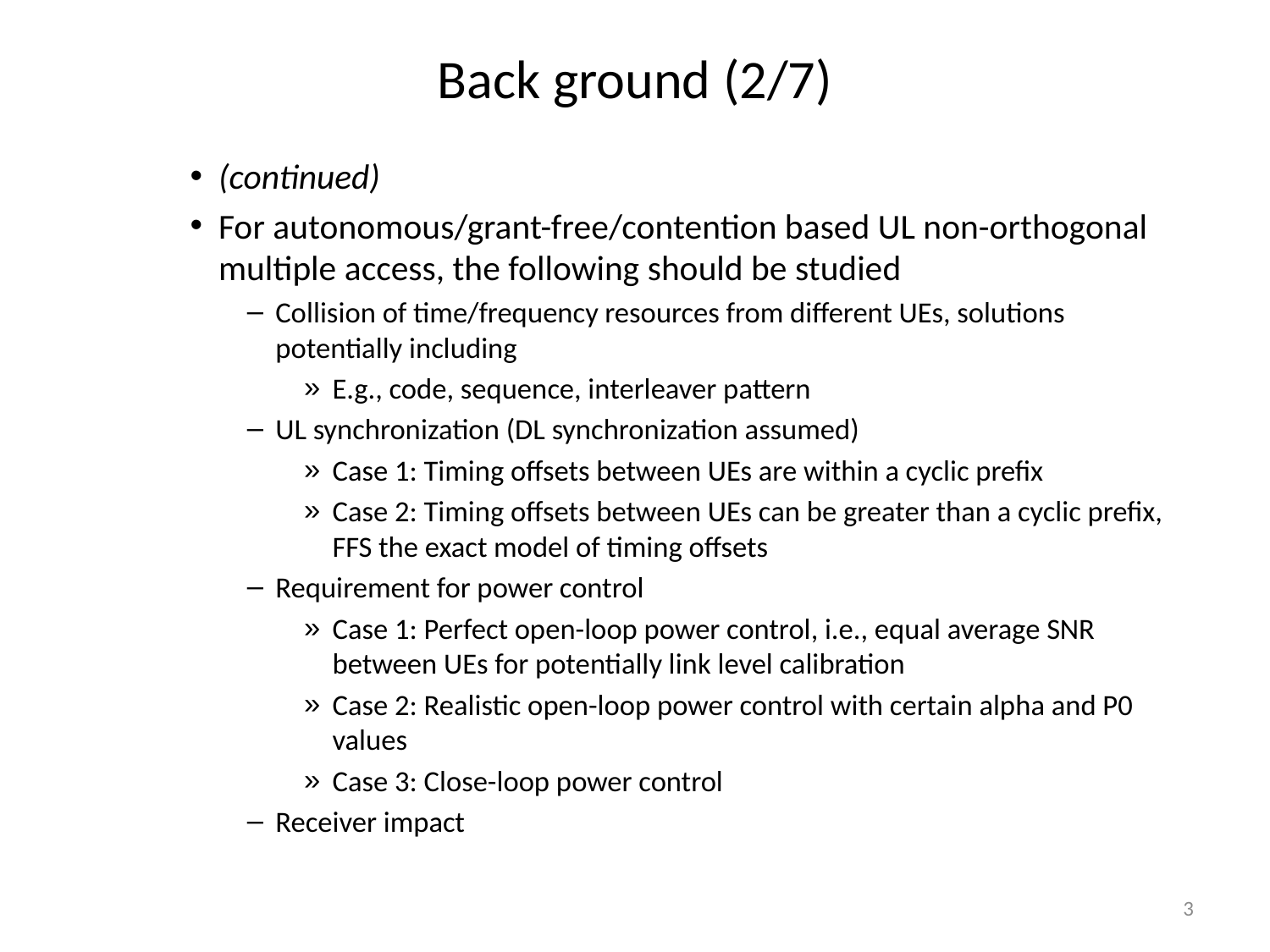

# Back ground (2/7)
(continued)
For autonomous/grant-free/contention based UL non-orthogonal multiple access, the following should be studied
Collision of time/frequency resources from different UEs, solutions potentially including
E.g., code, sequence, interleaver pattern
UL synchronization (DL synchronization assumed)
Case 1: Timing offsets between UEs are within a cyclic prefix
Case 2: Timing offsets between UEs can be greater than a cyclic prefix, FFS the exact model of timing offsets
Requirement for power control
Case 1: Perfect open-loop power control, i.e., equal average SNR between UEs for potentially link level calibration
Case 2: Realistic open-loop power control with certain alpha and P0 values
Case 3: Close-loop power control
Receiver impact
3